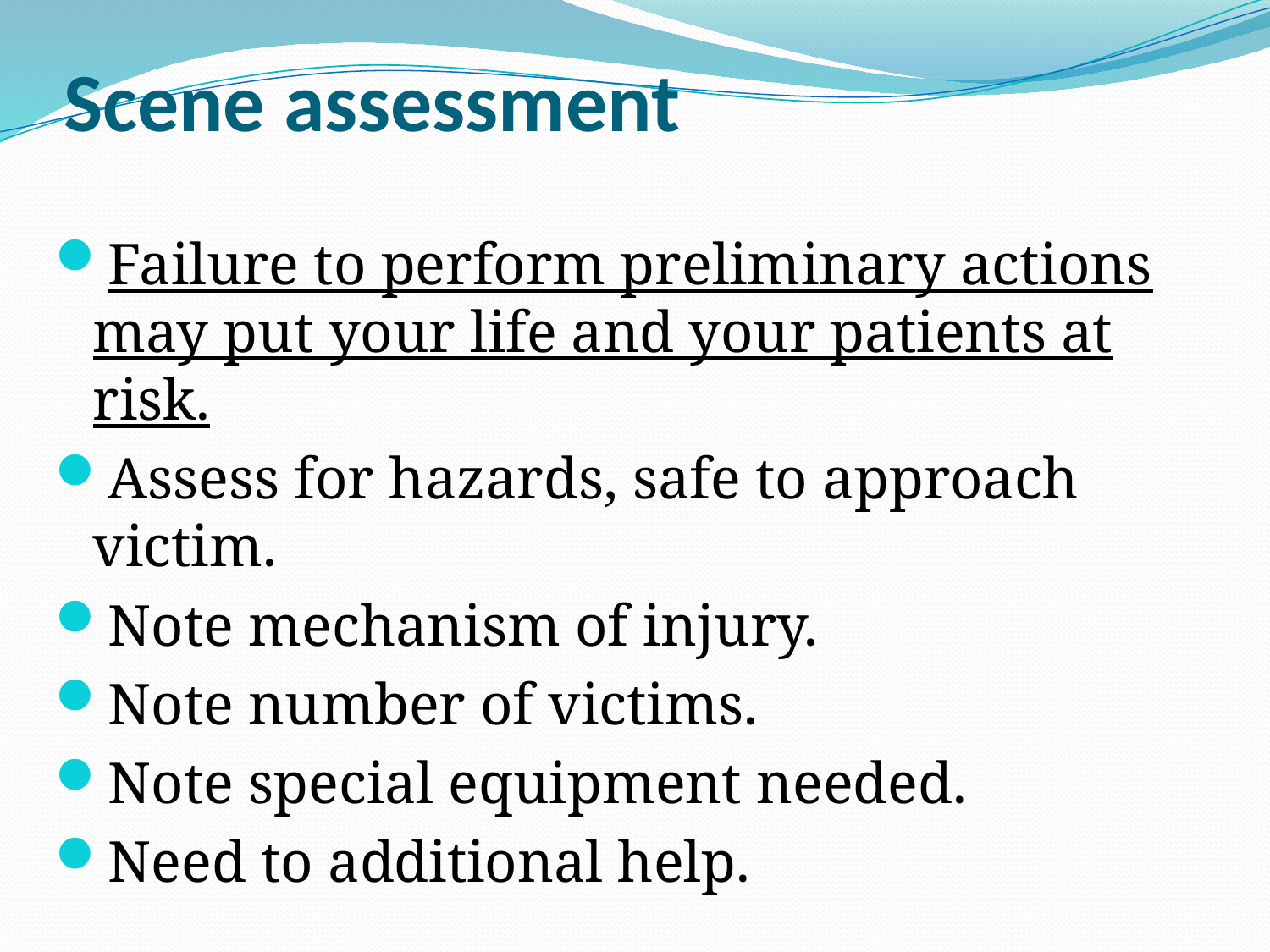

# Scene assessment
Failure to perform preliminary actions may put your life and your patients at risk.
Assess for hazards, safe to approach victim.
Note mechanism of injury.
Note number of victims.
Note special equipment needed.
Need to additional help.